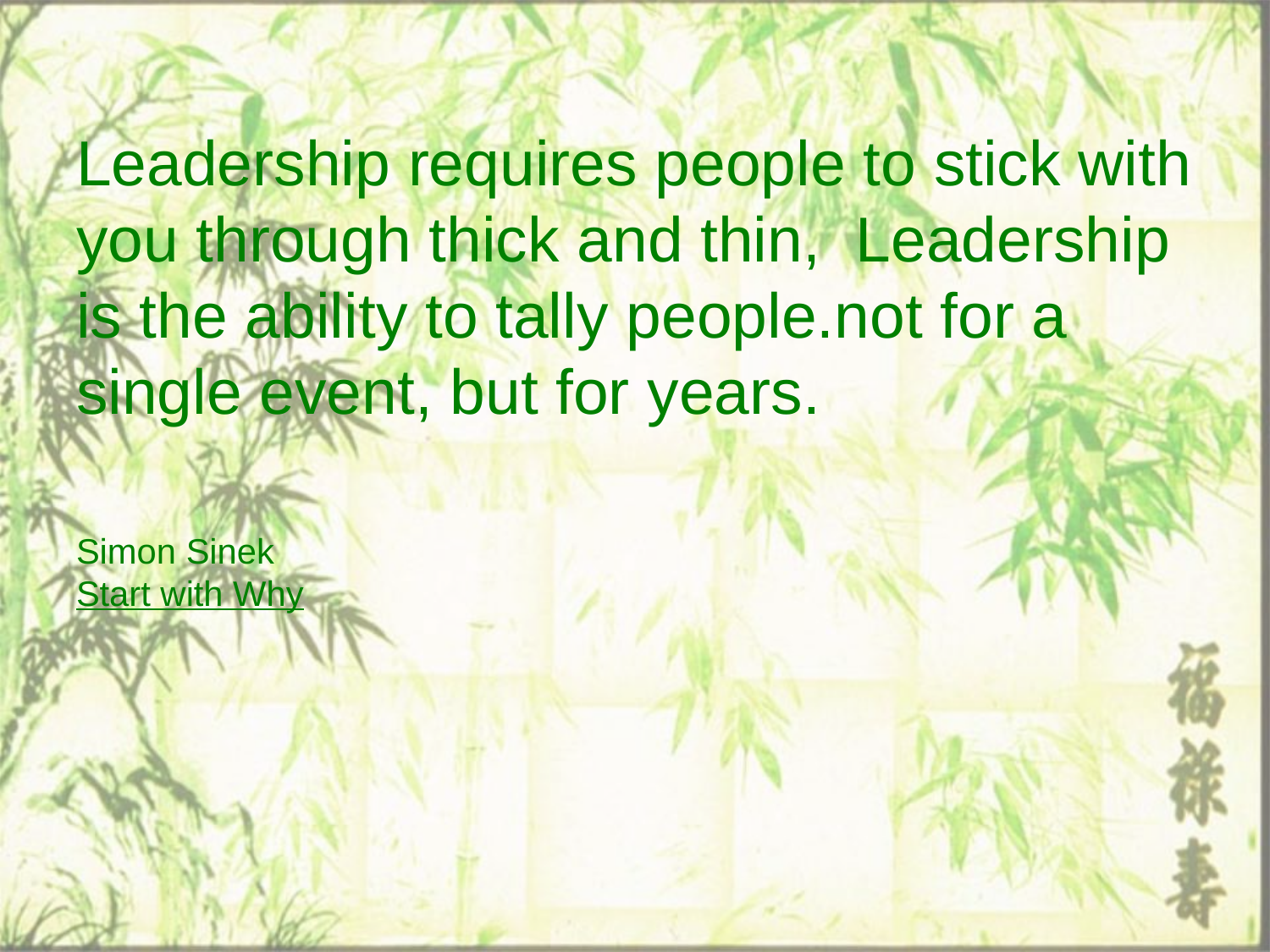

Leadership requires people to stick with you through thick and thin,  Leadership is the ability to tally people.not for a single event, but for years.

Simon Sinek
Start with Why